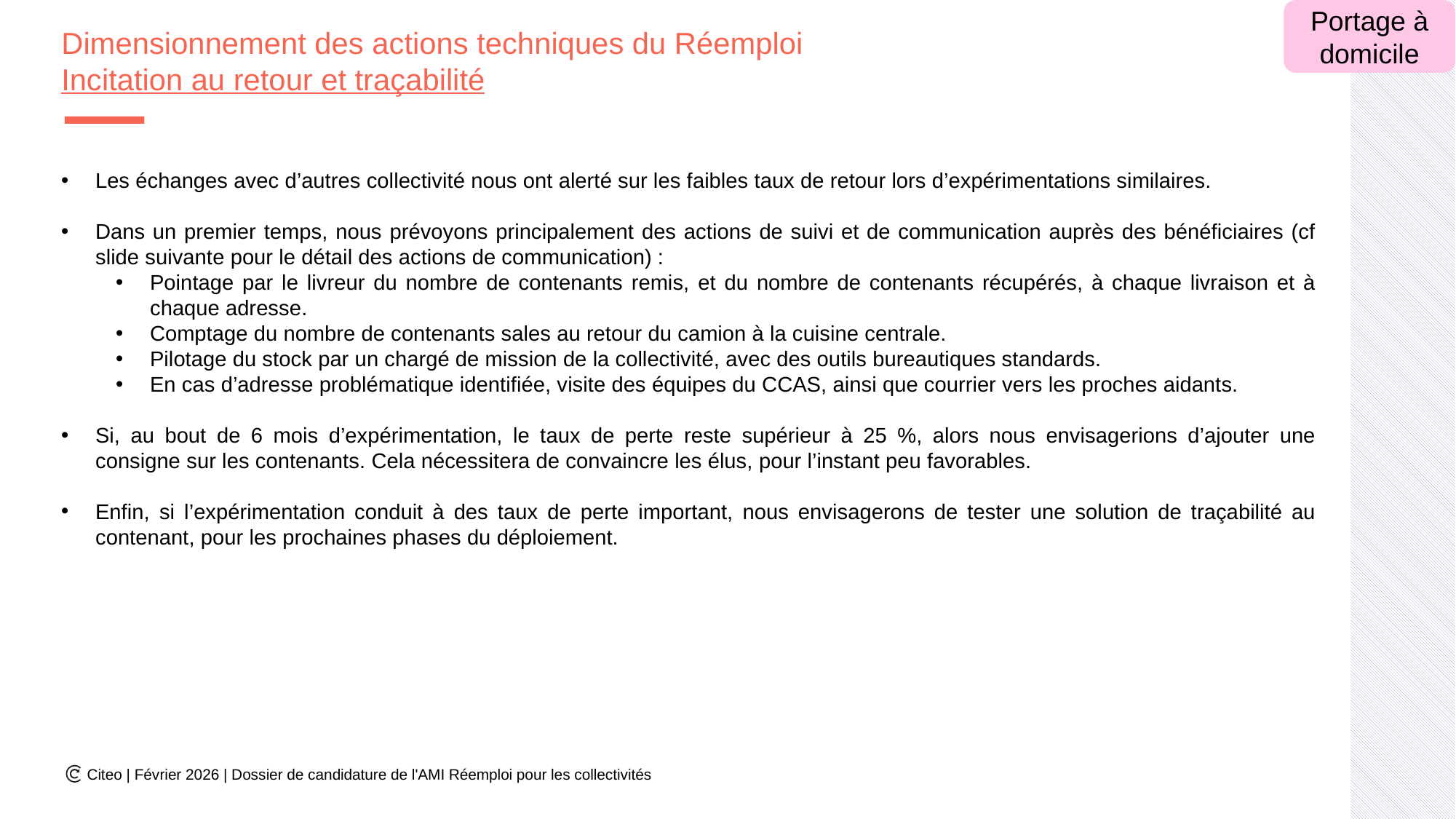

Portage à domicile

# Dimensionnement des actions techniques du Réemploi Incitation au retour et traçabilité
Les échanges avec d’autres collectivité nous ont alerté sur les faibles taux de retour lors d’expérimentations similaires.

Dans un premier temps, nous prévoyons principalement des actions de suivi et de communication auprès des bénéficiaires (cf slide suivante pour le détail des actions de communication) :
Pointage par le livreur du nombre de contenants remis, et du nombre de contenants récupérés, à chaque livraison et à chaque adresse.
Comptage du nombre de contenants sales au retour du camion à la cuisine centrale.
Pilotage du stock par un chargé de mission de la collectivité, avec des outils bureautiques standards.
En cas d’adresse problématique identifiée, visite des équipes du CCAS, ainsi que courrier vers les proches aidants.

Si, au bout de 6 mois d’expérimentation, le taux de perte reste supérieur à 25 %, alors nous envisagerions d’ajouter une consigne sur les contenants. Cela nécessitera de convaincre les élus, pour l’instant peu favorables.

Enfin, si l’expérimentation conduit à des taux de perte important, nous envisagerons de tester une solution de traçabilité au contenant, pour les prochaines phases du déploiement.

Citeo | Février 2026 | Dossier de candidature de l'AMI Réemploi pour les collectivités
48